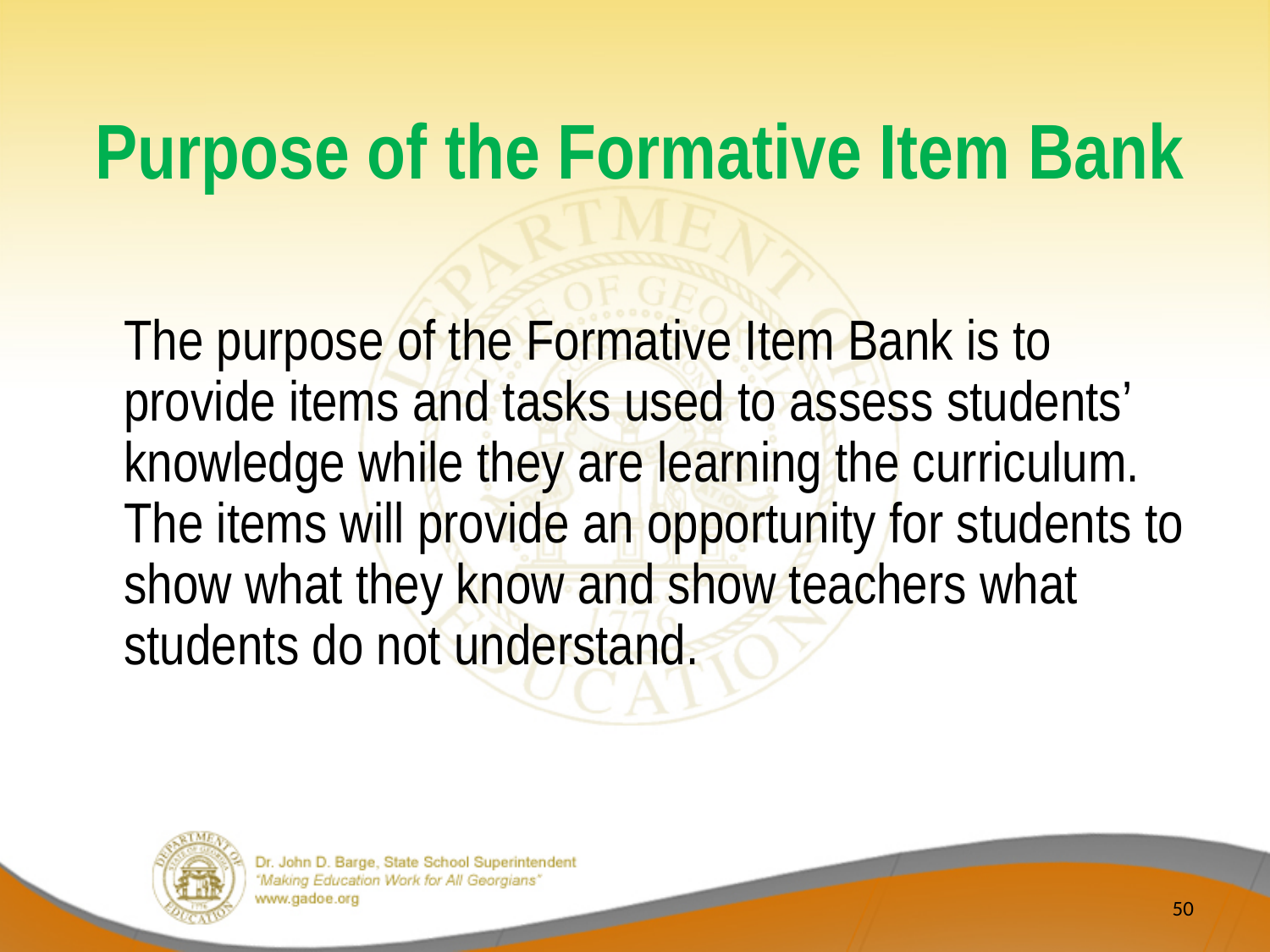

# Purpose of the Formative Item Bank

	The purpose of the Formative Item Bank is to provide items and tasks used to assess students’ knowledge while they are learning the curriculum. The items will provide an opportunity for students to show what they know and show teachers what students do not understand.
50